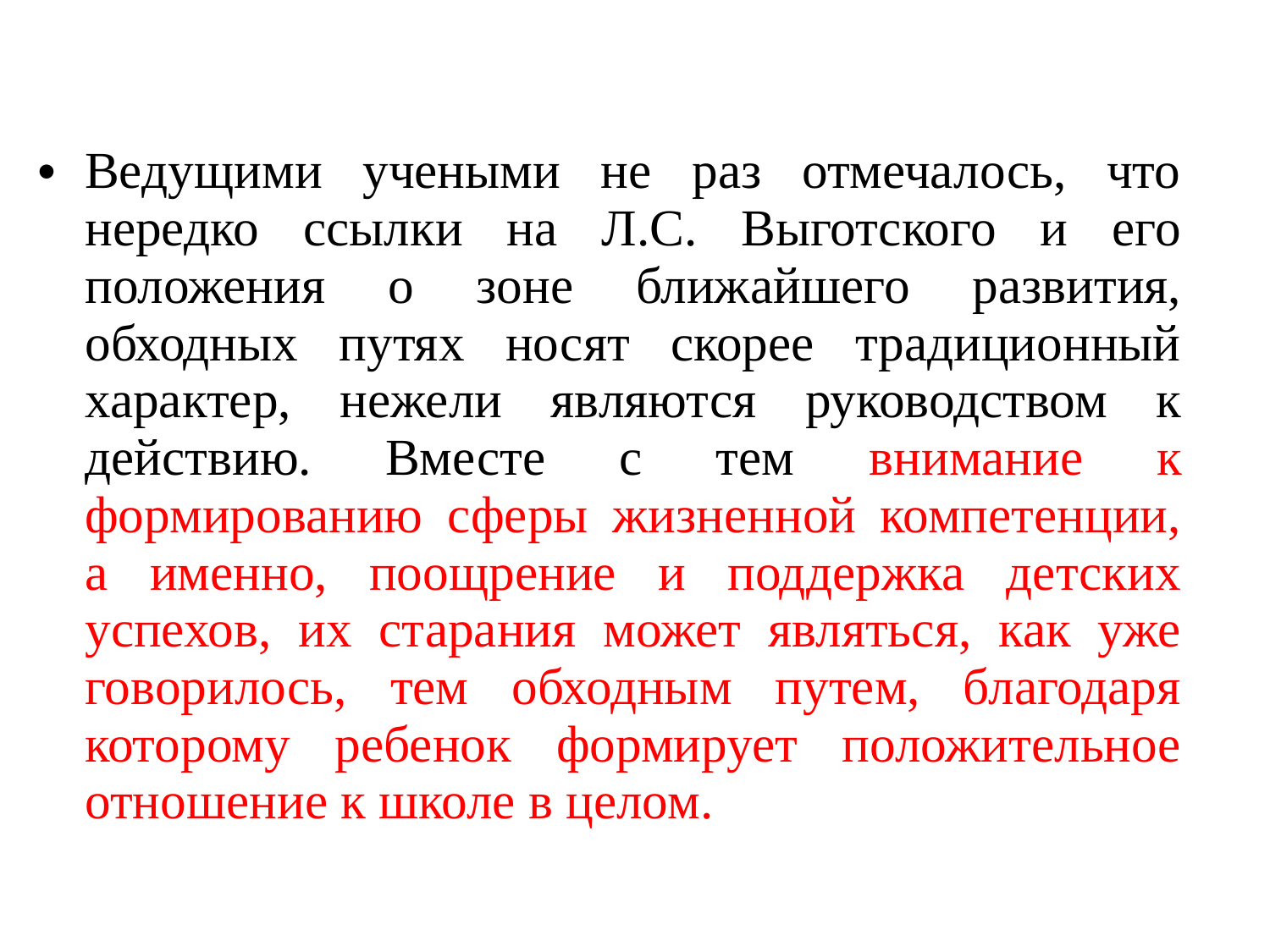

Ведущими учеными не раз отмечалось, что нередко ссылки на Л.С. Выготского и его положения о зоне ближайшего развития, обходных путях носят скорее традиционный характер, нежели являются руководством к действию. Вместе с тем внимание к формированию сферы жизненной компетенции, а именно, поощрение и поддержка детских успехов, их старания может являться, как уже говорилось, тем обходным путем, благодаря которому ребенок формирует положительное отношение к школе в целом.